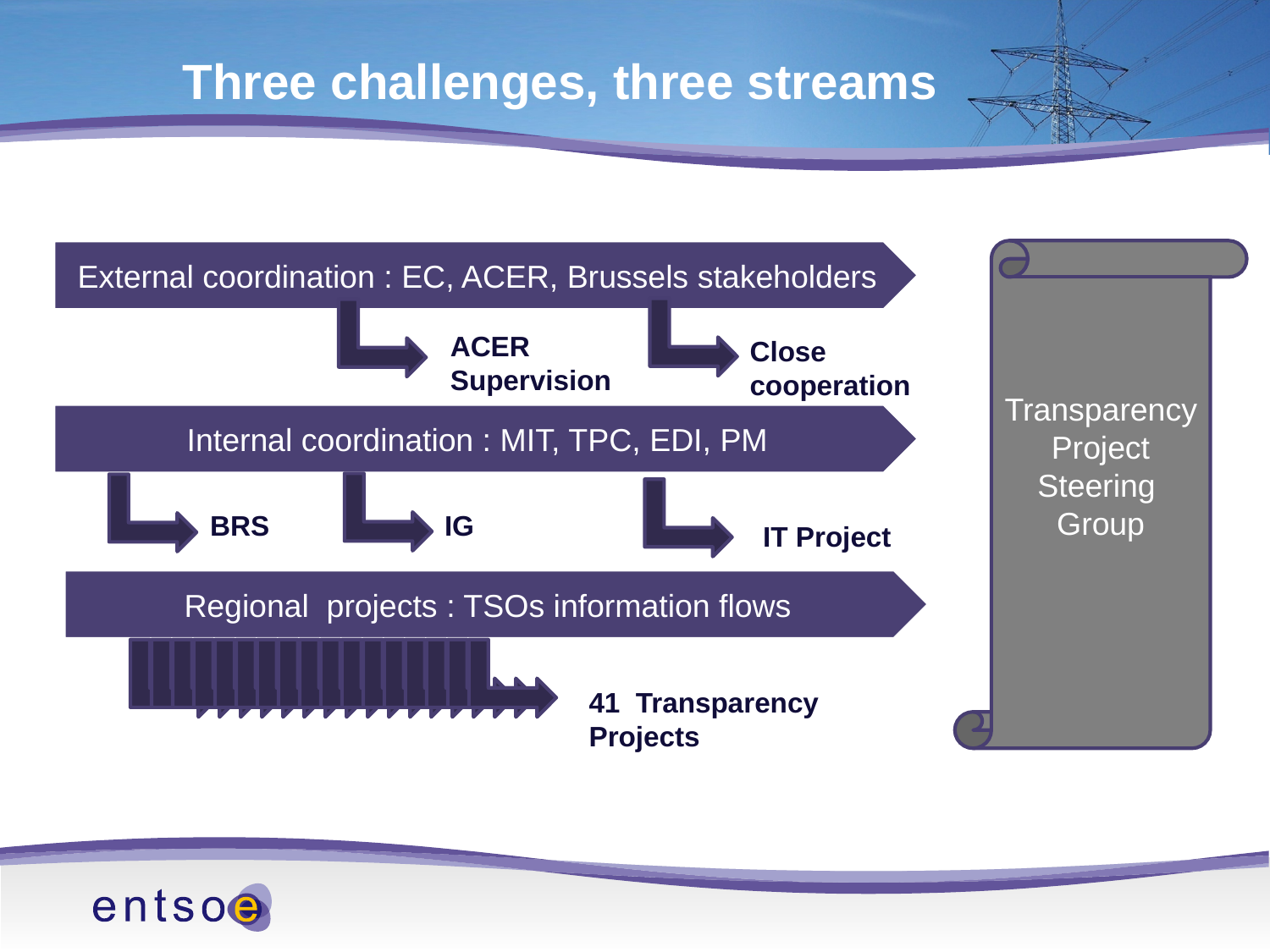

Three challenges, three streams
External coordination : EC, ACER, Brussels stakeholders
Transparency
Project
Steering
Group

ACER
Supervision
Close cooperation required
Internal coordination : MIT, TPC, EDI, PM

BRS
IG
IT Project
Regional  projects : TSOs information flows

41  Transparency Projects